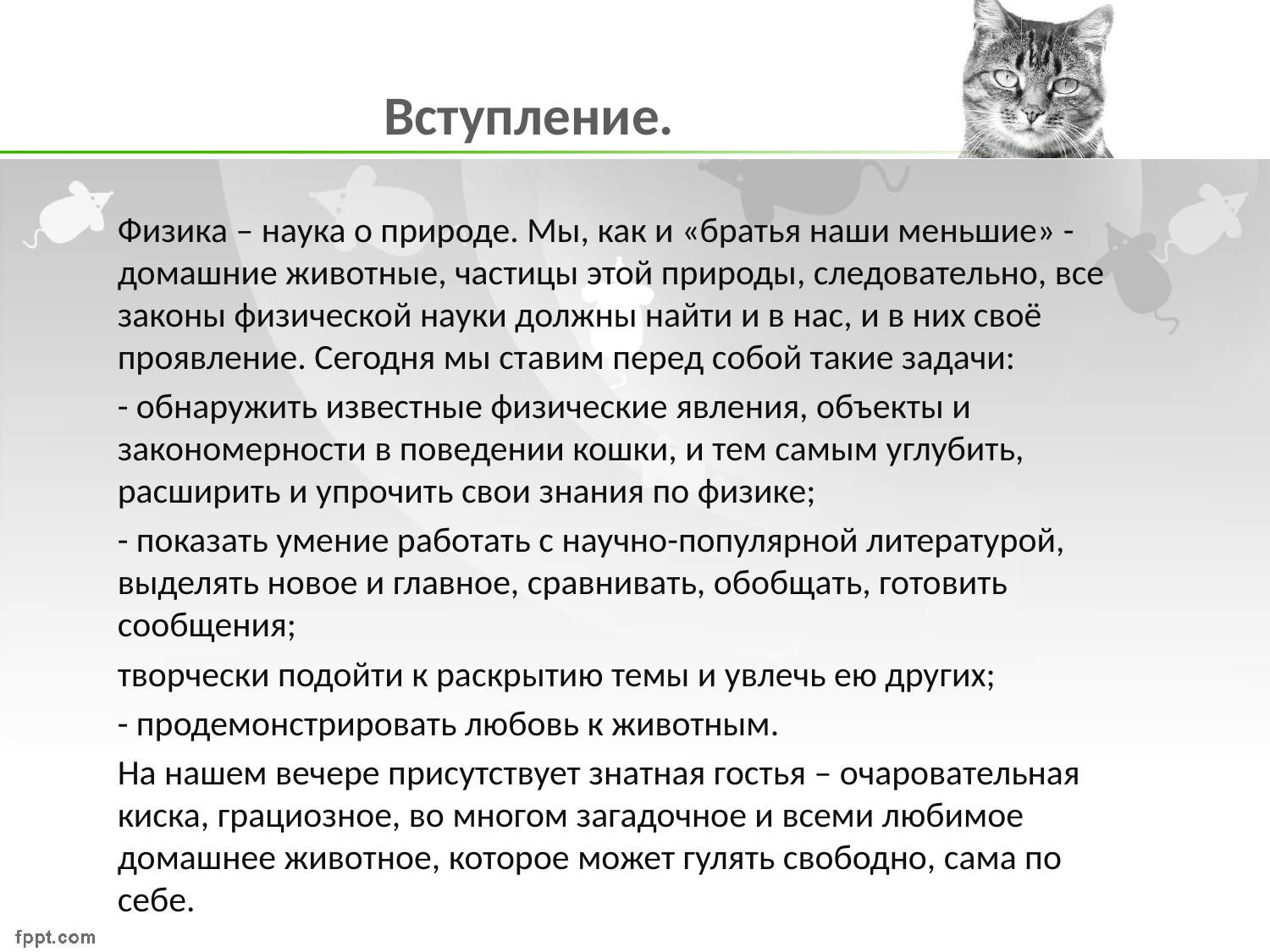

# Вступление.
Физика – наука о природе. Мы, как и «братья наши меньшие» - домашние животные, частицы этой природы, следовательно, все законы физической науки должны найти и в нас, и в них своё проявление. Сегодня мы ставим перед собой такие задачи:
- обнаружить известные физические явления, объекты и закономерности в поведении кошки, и тем самым углубить, расширить и упрочить свои знания по физике;
- показать умение работать с научно-популярной литературой, выделять новое и главное, сравнивать, обобщать, готовить сообщения;
творчески подойти к раскрытию темы и увлечь ею других;
- продемонстрировать любовь к животным.
На нашем вечере присутствует знатная гостья – очаровательная киска, грациозное, во многом загадочное и всеми любимое домашнее животное, которое может гулять свободно, сама по себе.